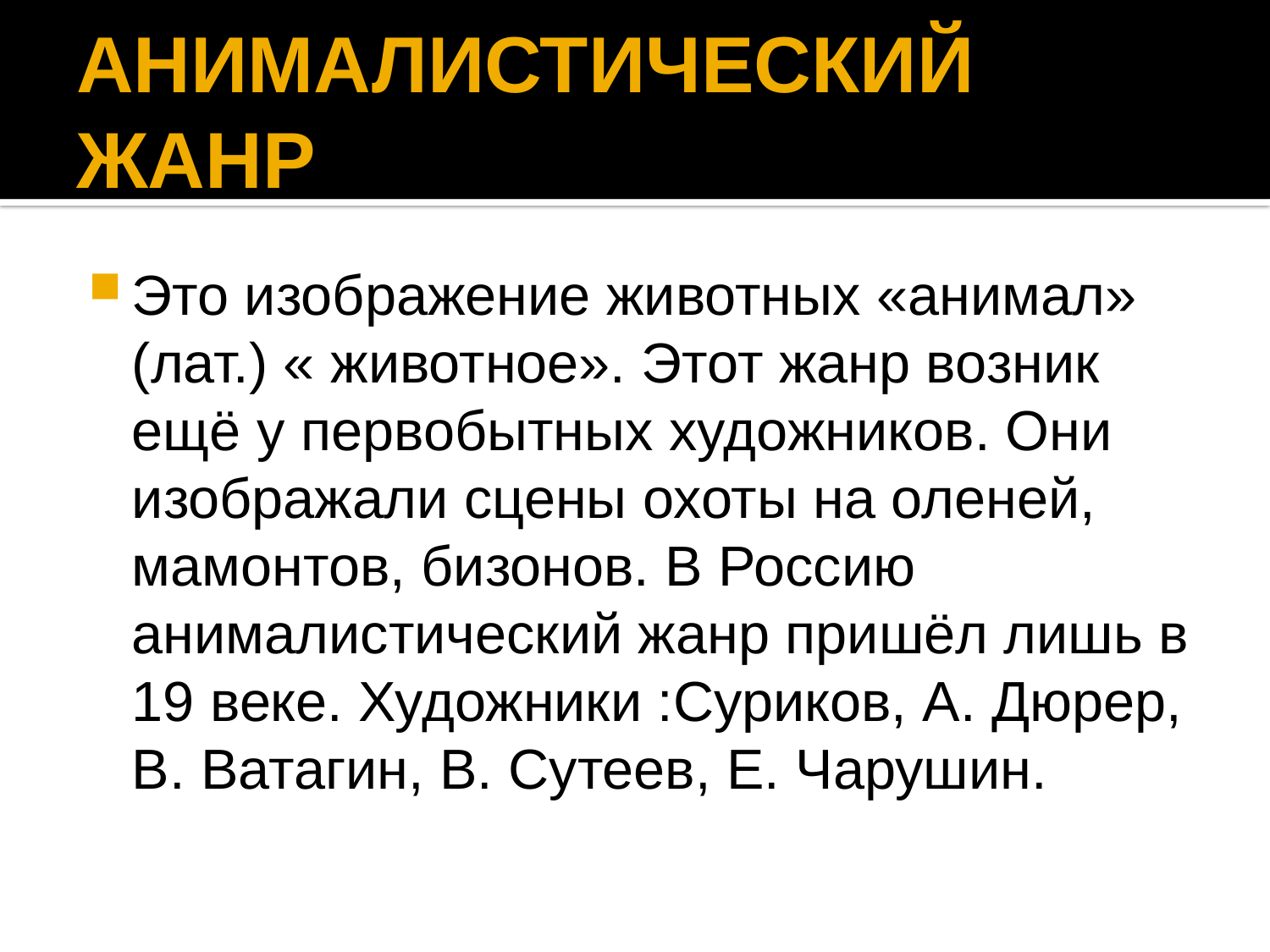

# АНИМАЛИСТИЧЕСКИЙ ЖАНР
Это изображение животных «анимал» (лат.) « животное». Этот жанр возник ещё у первобытных художников. Они изображали сцены охоты на оленей, мамонтов, бизонов. В Россию анималистический жанр пришёл лишь в 19 веке. Художники :Суриков, А. Дюрер, В. Ватагин, В. Сутеев, Е. Чарушин.